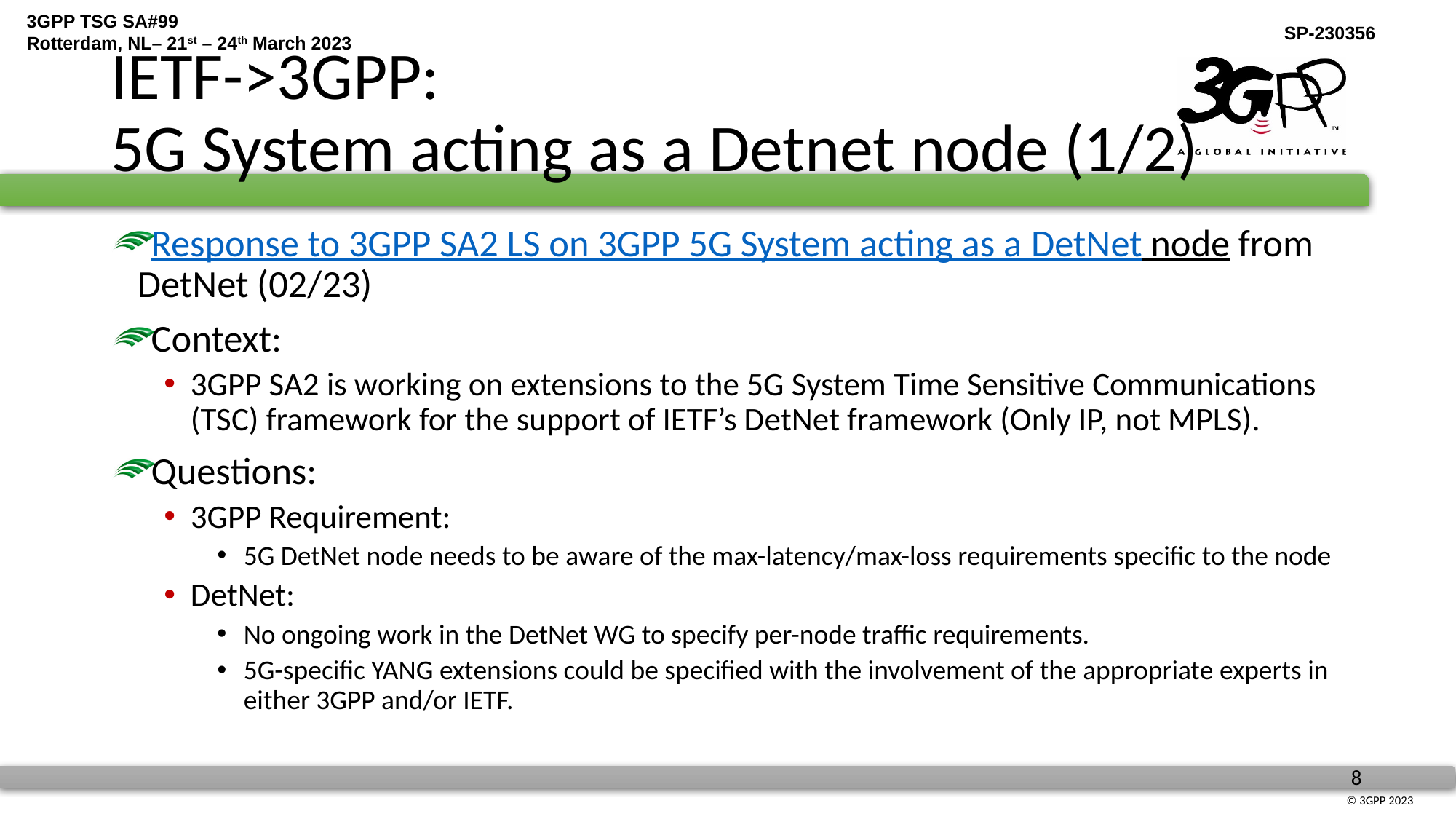

# IETF->3GPP: 5G System acting as a Detnet node (1/2)
Response to 3GPP SA2 LS on 3GPP 5G System acting as a DetNet node from DetNet (02/23)
Context:
3GPP SA2 is working on extensions to the 5G System Time Sensitive Communications (TSC) framework for the support of IETF’s DetNet framework (Only IP, not MPLS).
Questions:
3GPP Requirement:
5G DetNet node needs to be aware of the max-latency/max-loss requirements specific to the node
DetNet:
No ongoing work in the DetNet WG to specify per-node traffic requirements.
5G-specific YANG extensions could be specified with the involvement of the appropriate experts in either 3GPP and/or IETF.